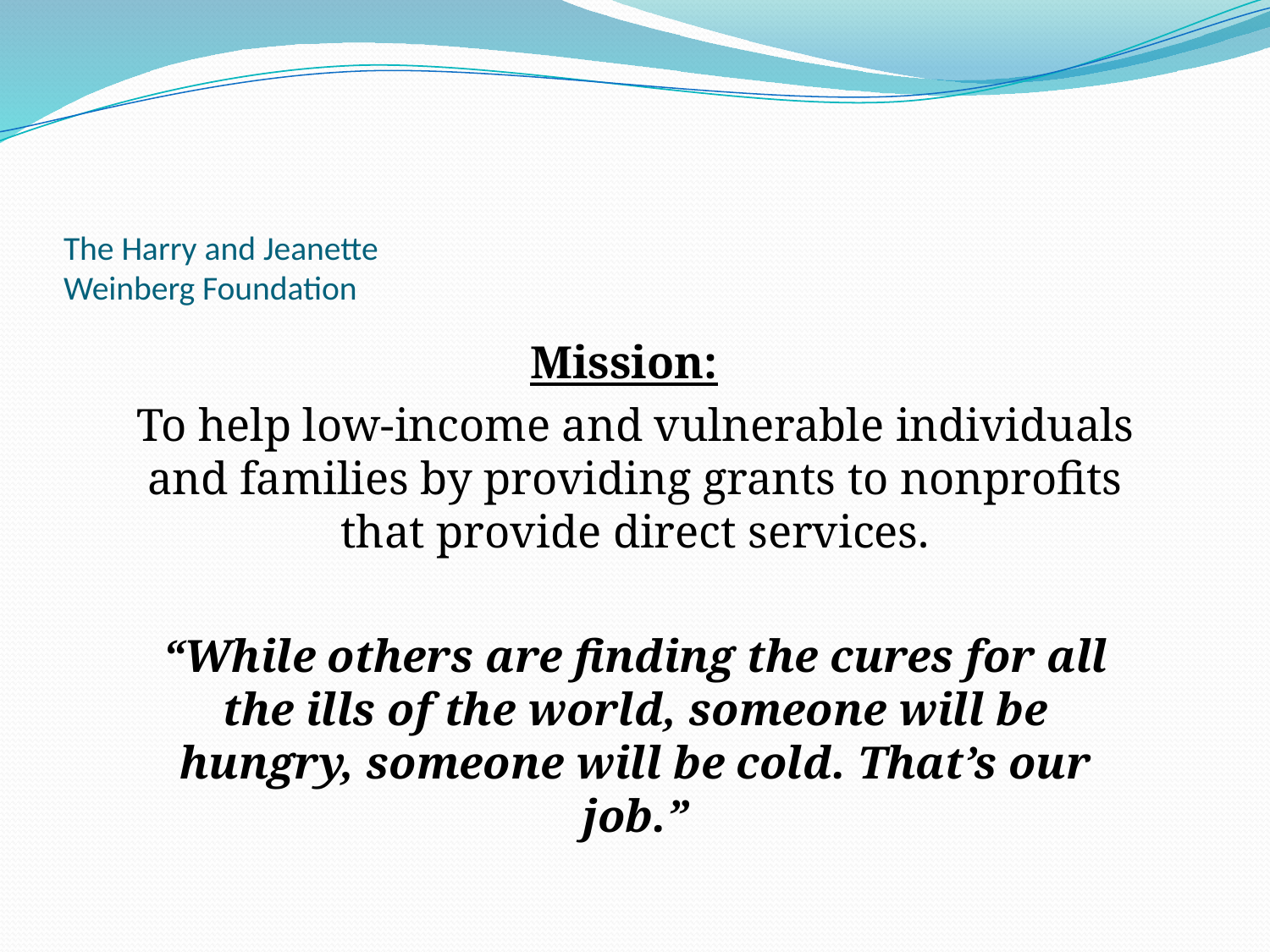

# The Harry and Jeanette Weinberg Foundation
Mission:
To help low-income and vulnerable individuals and families by providing grants to nonprofits that provide direct services.

“While others are finding the cures for all the ills of the world, someone will be hungry, someone will be cold. That’s our job.”